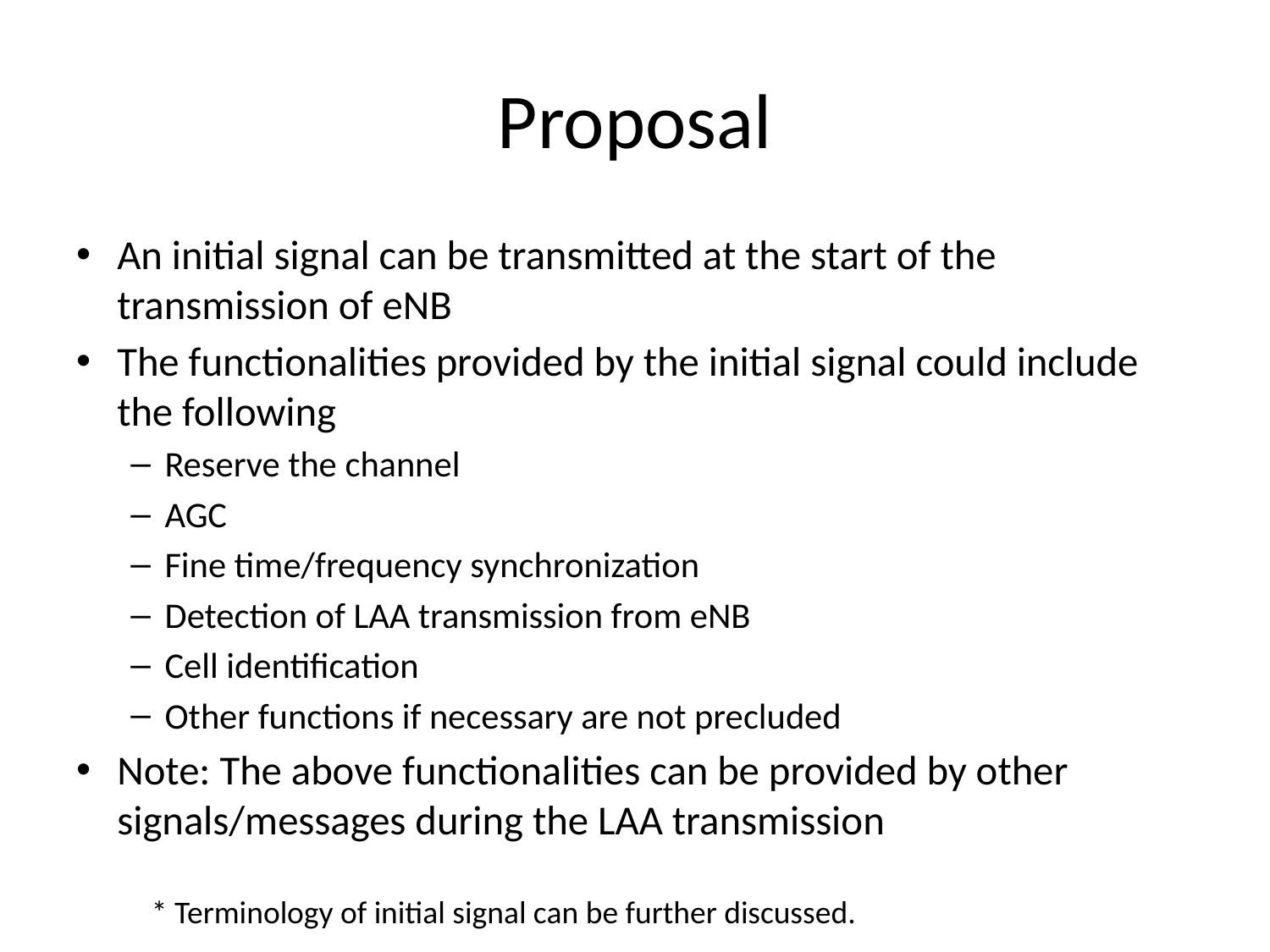

# Proposal
An initial signal can be transmitted at the start of the transmission of eNB
The functionalities provided by the initial signal could include the following
Reserve the channel
AGC
Fine time/frequency synchronization
Detection of LAA transmission from eNB
Cell identification
Other functions if necessary are not precluded
Note: The above functionalities can be provided by other signals/messages during the LAA transmission

* Terminology of initial signal can be further discussed.